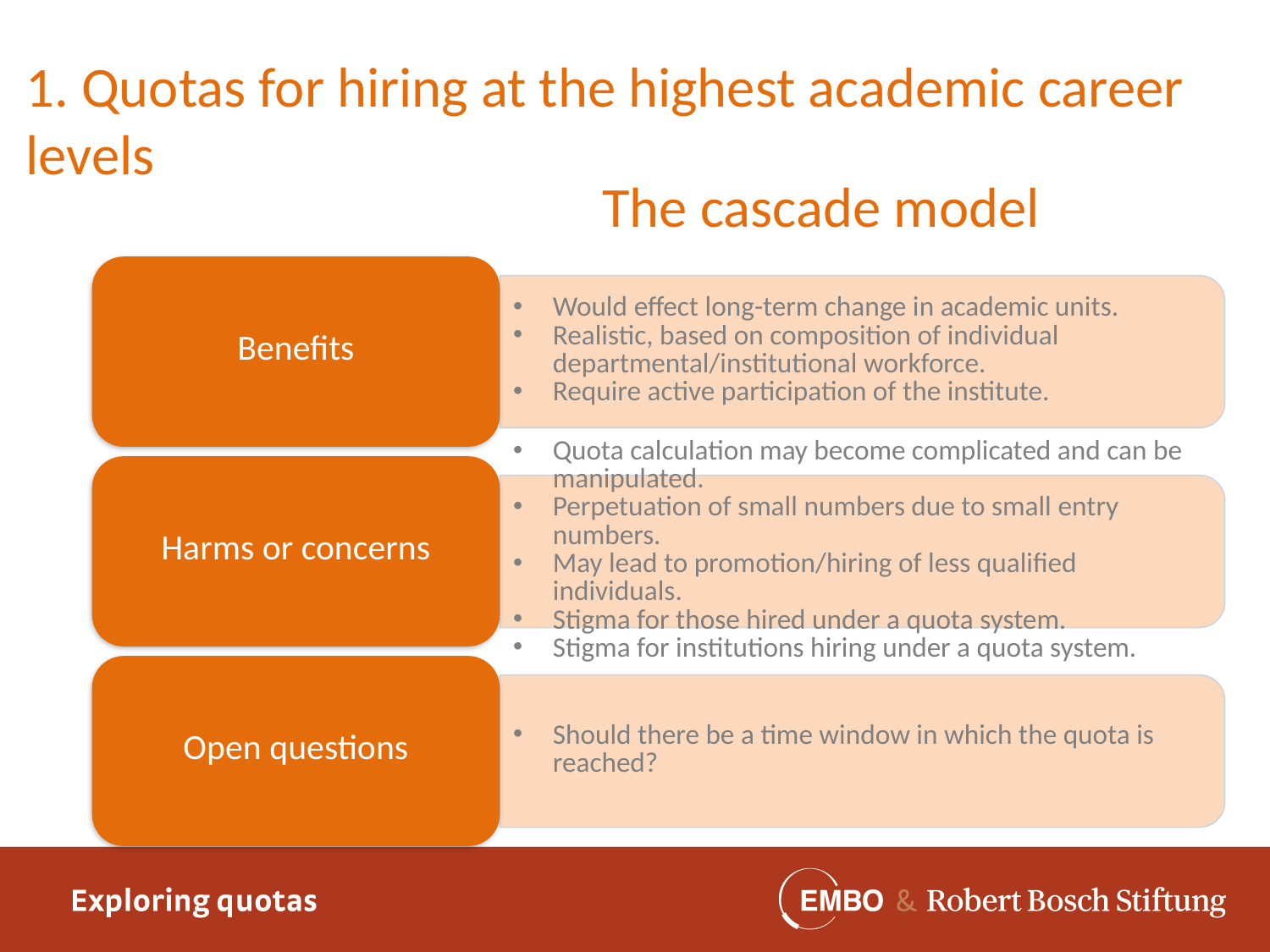

1. Quotas for hiring at the highest academic career levels
The cascade model
Benefits
Would effect long-term change in academic units.
Realistic, based on composition of individual departmental/institutional workforce.
Harms or concerns
Quota calculation may become complicated and can be manipulated.
Perpetuation of small numbers due to small entry numbers.
Require active participation of the institute.
May lead to promotion/hiring of less qualified individuals.
Stigma for those hired under a quota system.
Stigma for institutions hiring under a quota system.
Open questions
Should there be a time window in which the quota is reached?